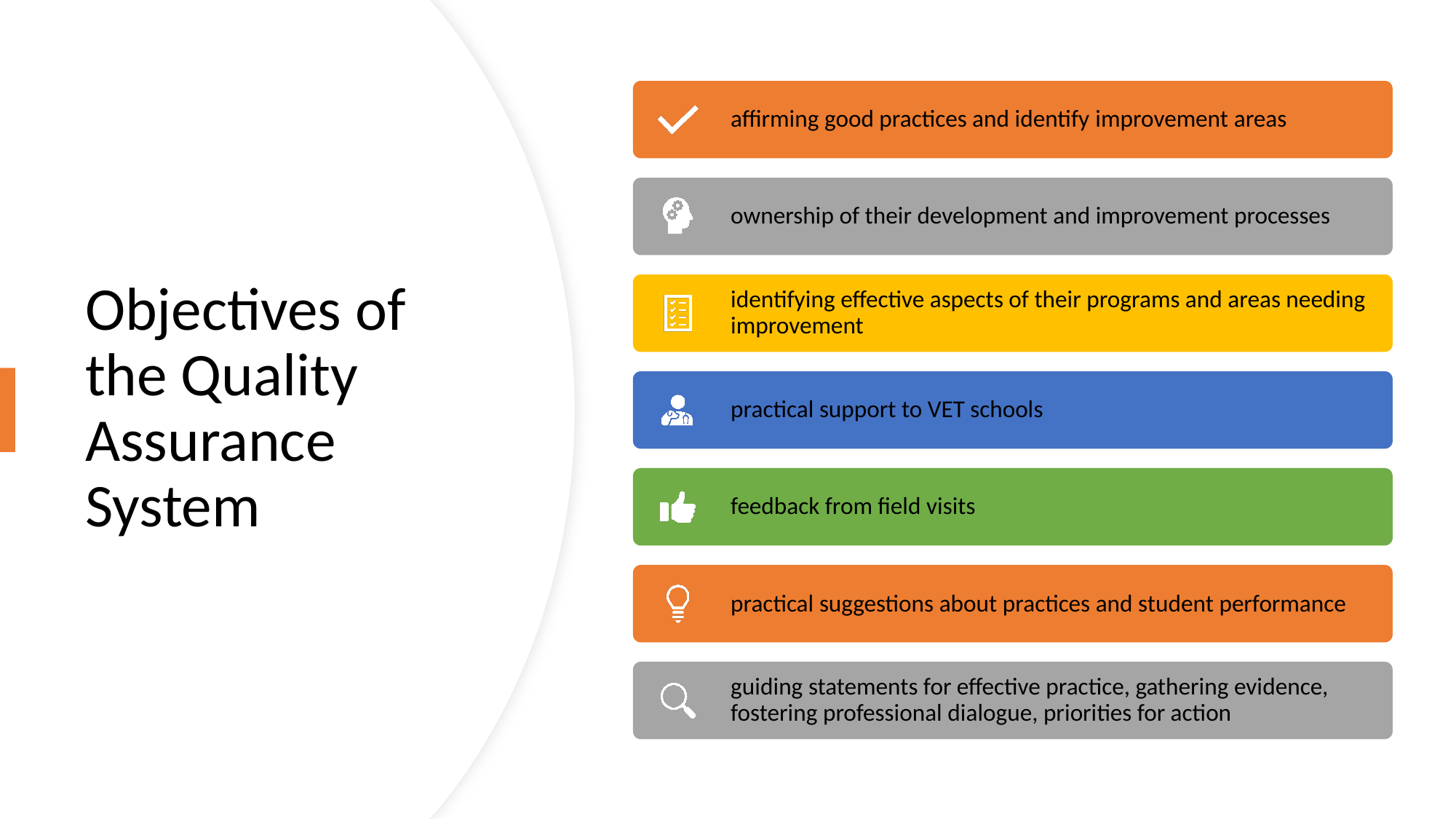

affirming good practices and identify improvement areas
ownership of their development and improvement processes
identifying effective aspects of their programs and areas needing improvement
practical support to VET schools
feedback from field visits
practical suggestions about practices and student performance
guiding statements for effective practice, gathering evidence, fostering professional dialogue, priorities for action
# Objectives of the Quality Assurance System